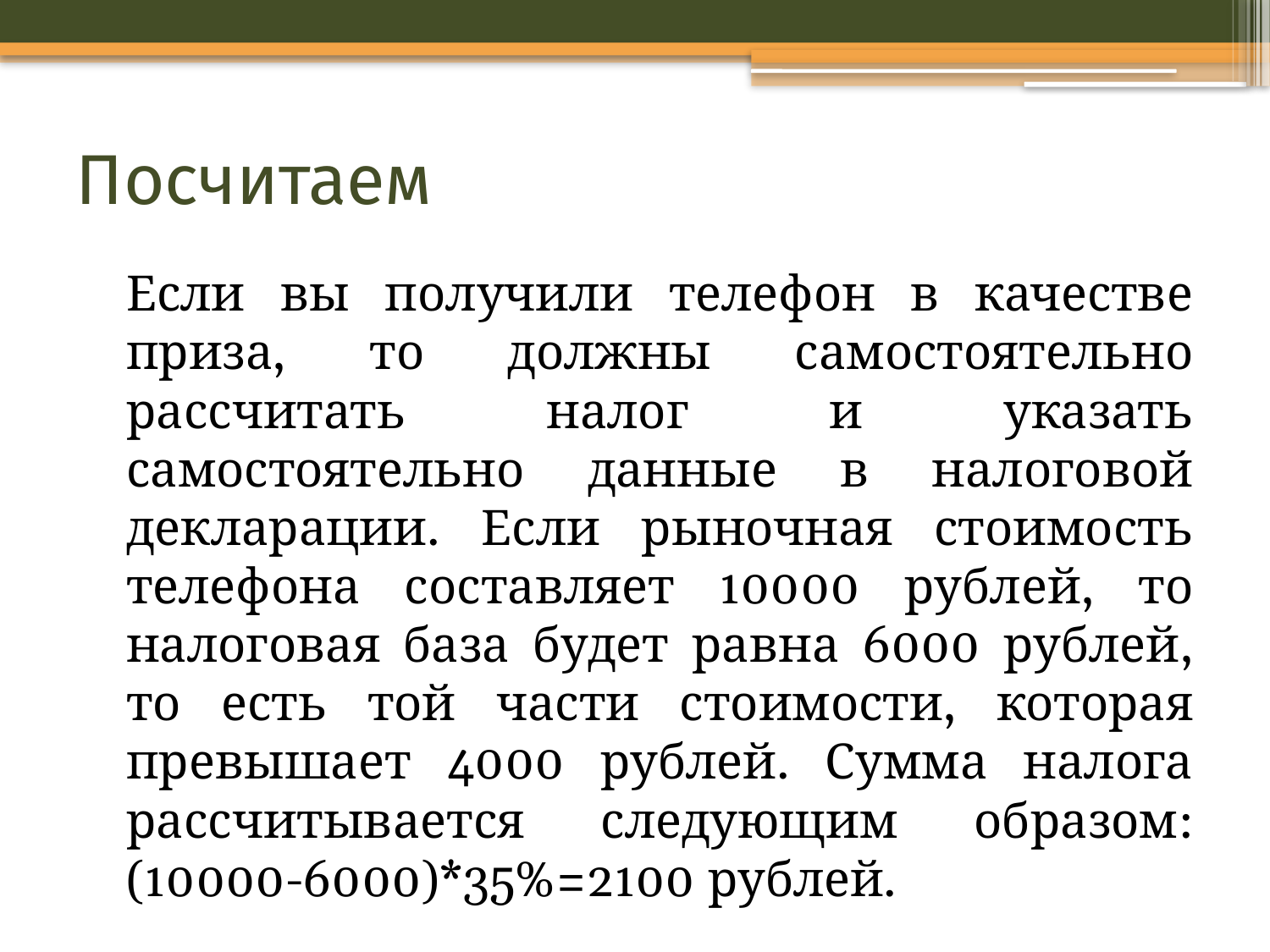

# Посчитаем
Если вы получили телефон в качестве приза, то должны самостоятельно рассчитать налог и указать самостоятельно данные в налоговой декларации. Если рыночная стоимость телефона составляет 10000 рублей, то налоговая база будет равна 6000 рублей, то есть той части стоимости, которая превышает 4000 рублей. Сумма налога рассчитывается следующим образом: (10000-6000)*35%=2100 рублей.